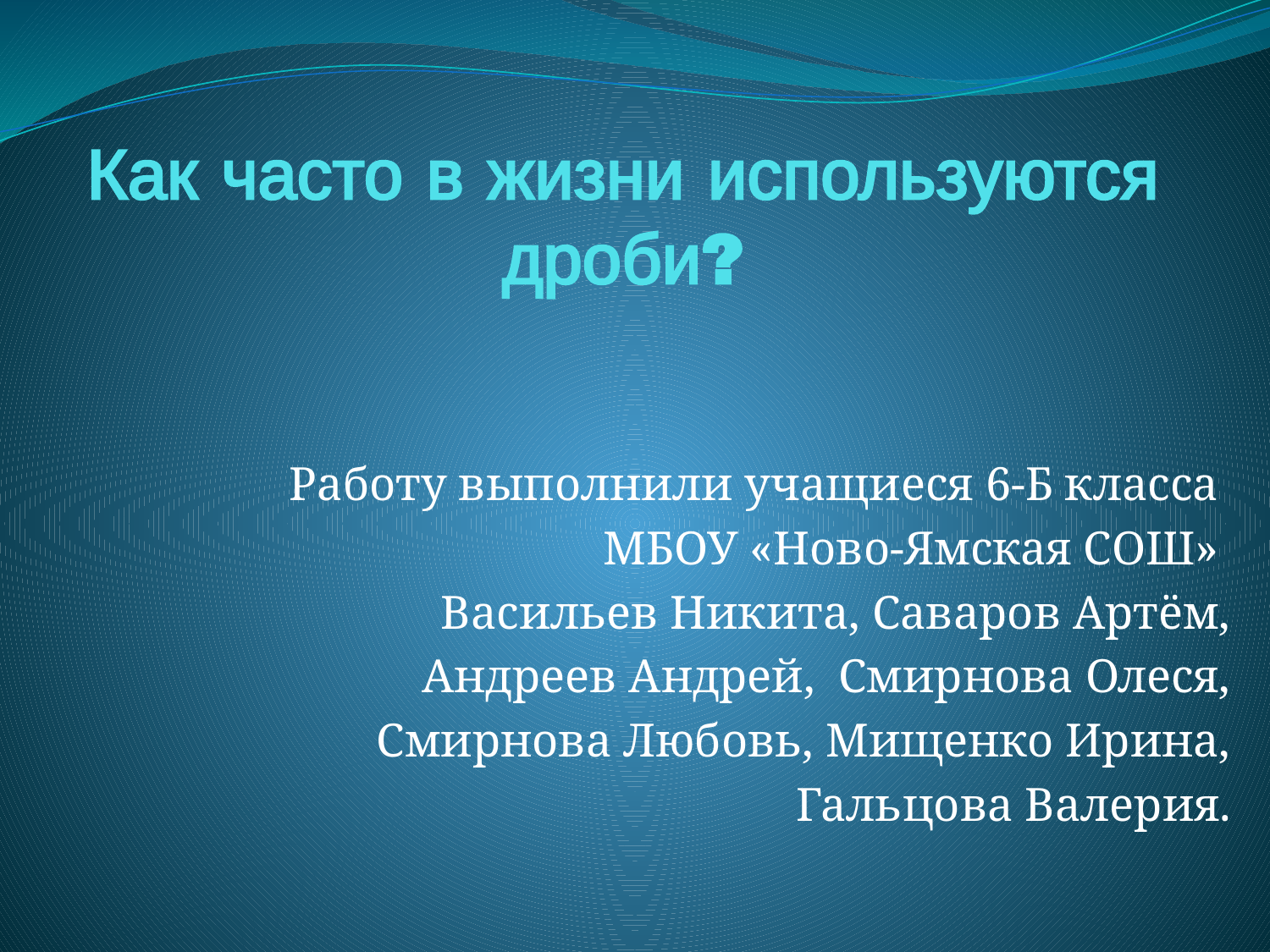

# Как часто в жизни используются дроби?
   Работу выполнили учащиеся 6-Б класса
МБОУ «Ново-Ямская СОШ»
Васильев Никита, Саваров Артём,
Андреев Андрей,  Смирнова Олеся,
Смирнова Любовь, Мищенко Ирина,
Гальцова Валерия.